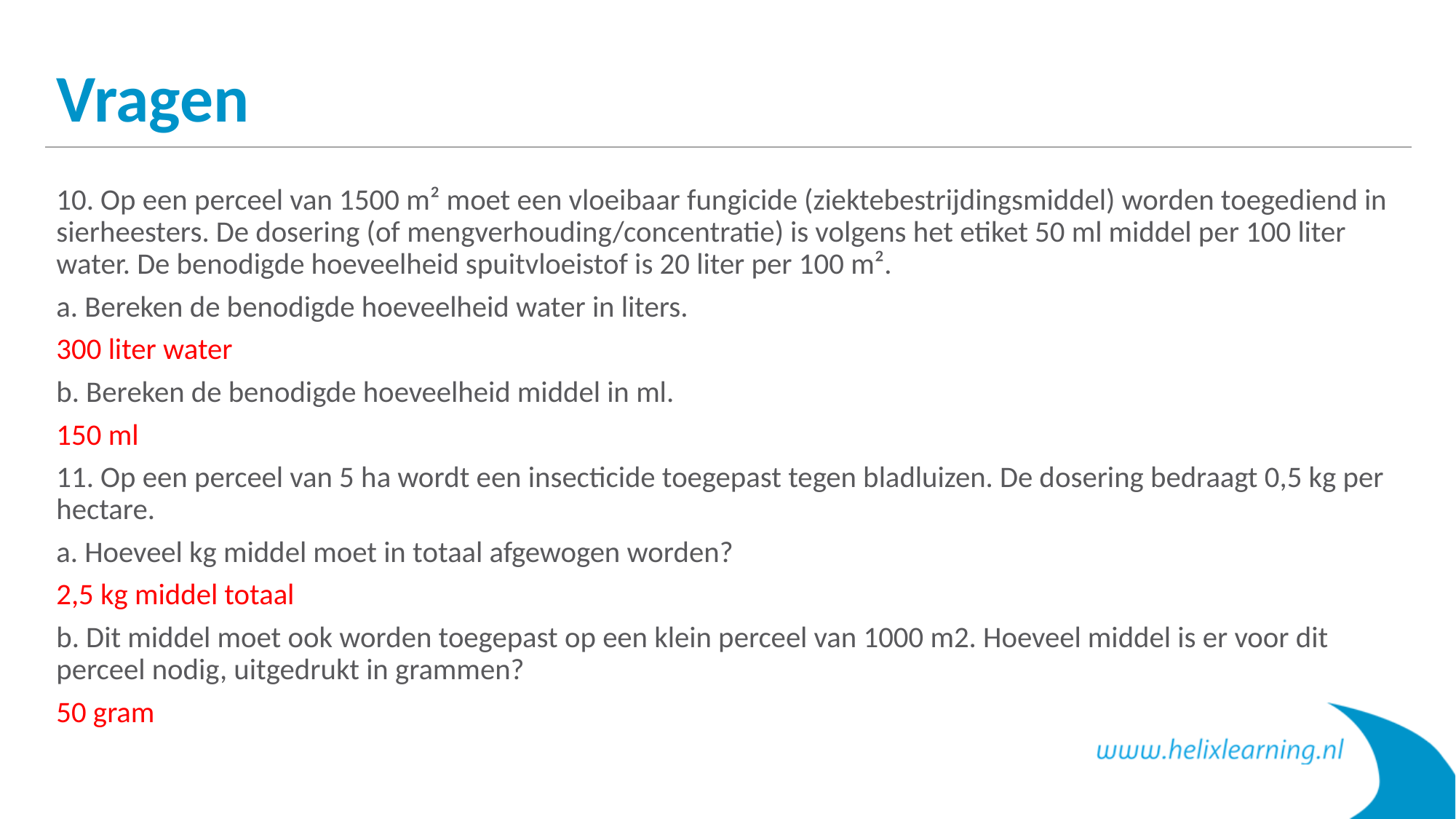

# Vragen
10. Op een perceel van 1500 m² moet een vloeibaar fungicide (ziektebestrijdingsmiddel) worden toegediend in sierheesters. De dosering (of mengverhouding/concentratie) is volgens het etiket 50 ml middel per 100 liter water. De benodigde hoeveelheid spuitvloeistof is 20 liter per 100 m².
a. Bereken de benodigde hoeveelheid water in liters.
300 liter water
b. Bereken de benodigde hoeveelheid middel in ml.
150 ml
11. Op een perceel van 5 ha wordt een insecticide toegepast tegen bladluizen. De dosering bedraagt 0,5 kg per hectare.
a. Hoeveel kg middel moet in totaal afgewogen worden?
2,5 kg middel totaal
b. Dit middel moet ook worden toegepast op een klein perceel van 1000 m2. Hoeveel middel is er voor dit perceel nodig, uitgedrukt in grammen?
50 gram